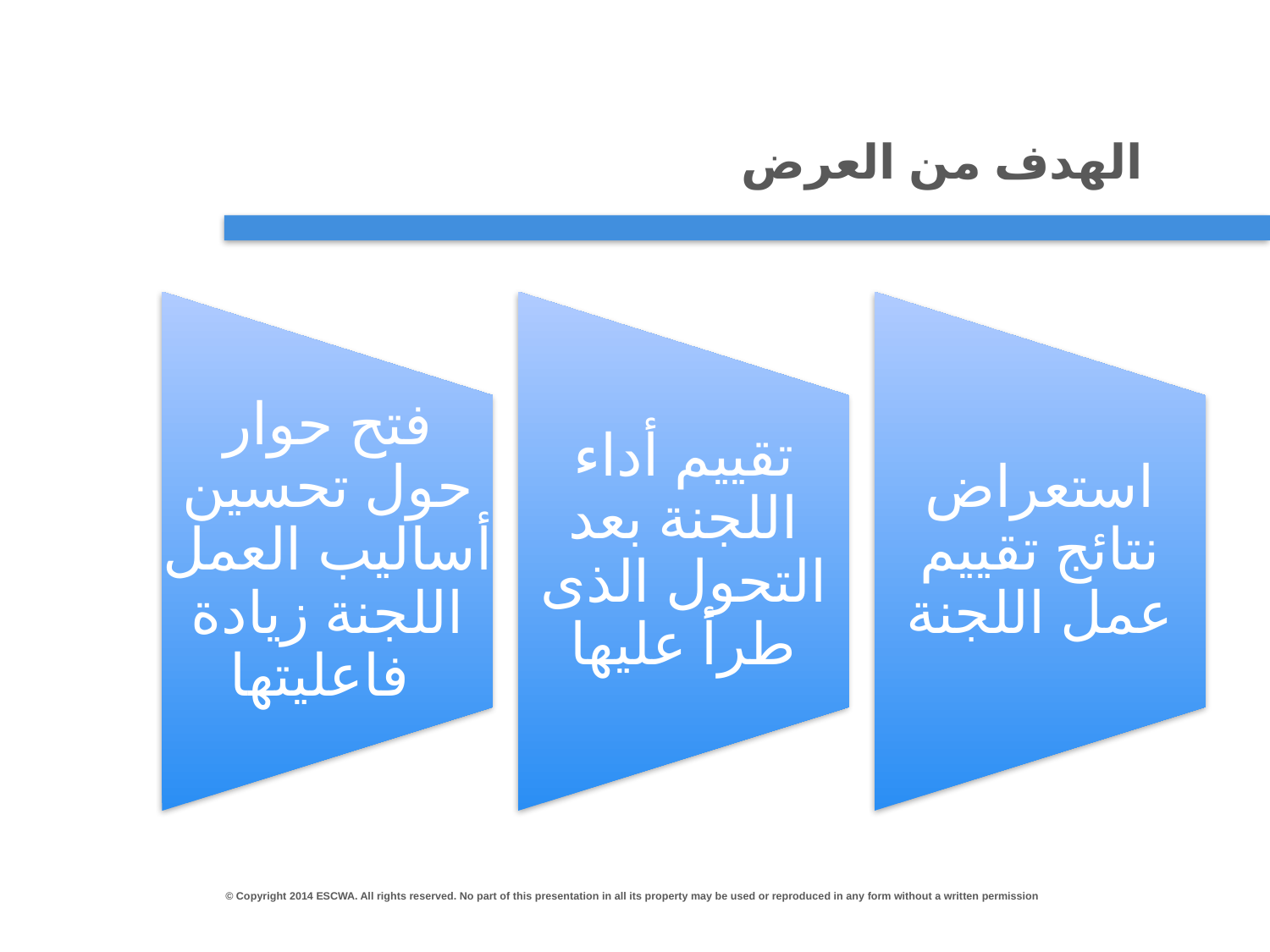

# الهدف من العرض
فتح حوار حول تحسين أساليب العمل اللجنة زيادة فاعليتها
تقييم أداء اللجنة بعد التحول الذى طرأ عليها
استعراض نتائج تقييم عمل اللجنة